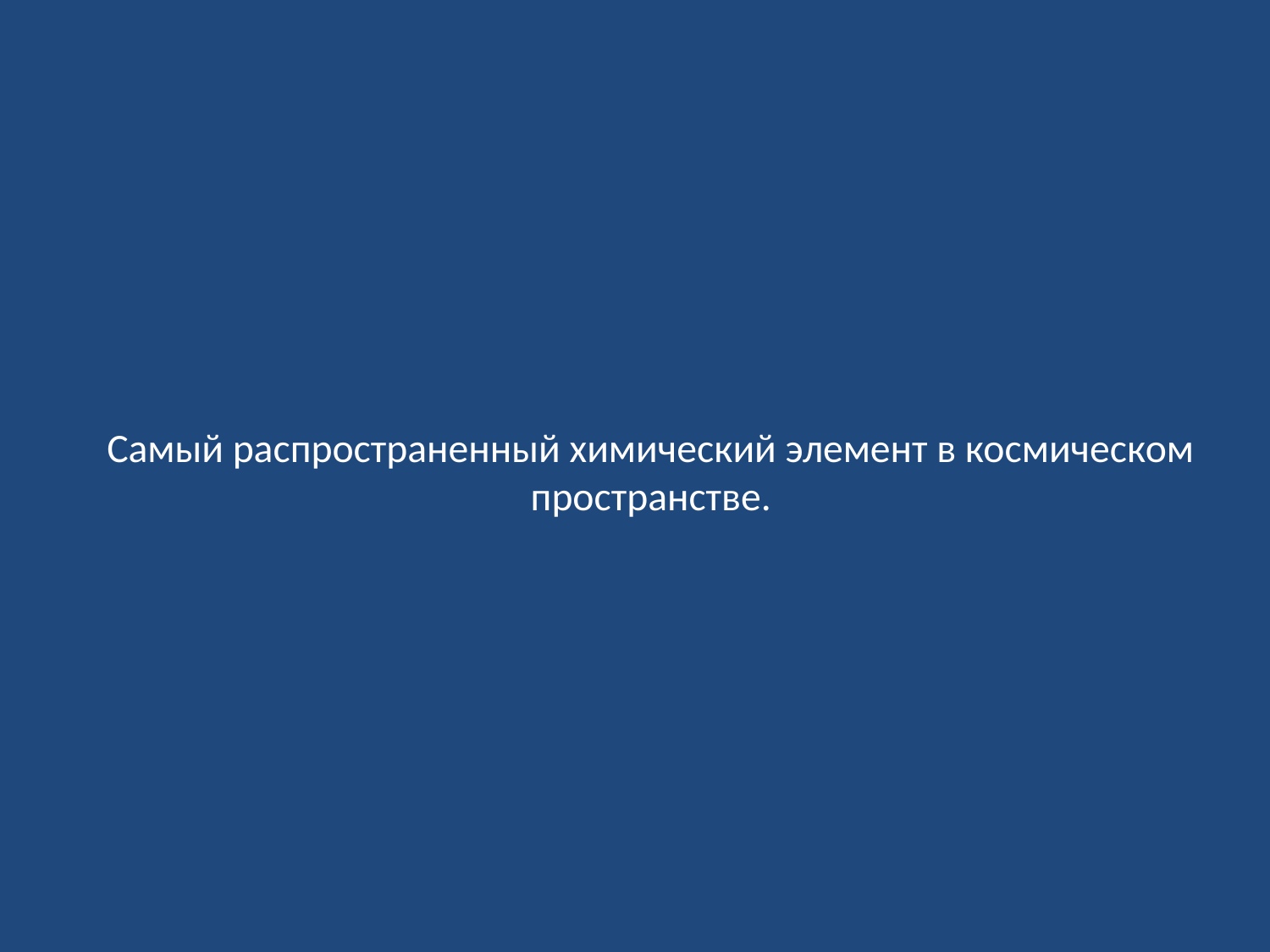

# Самый распространенный химический элемент в космическом пространстве.